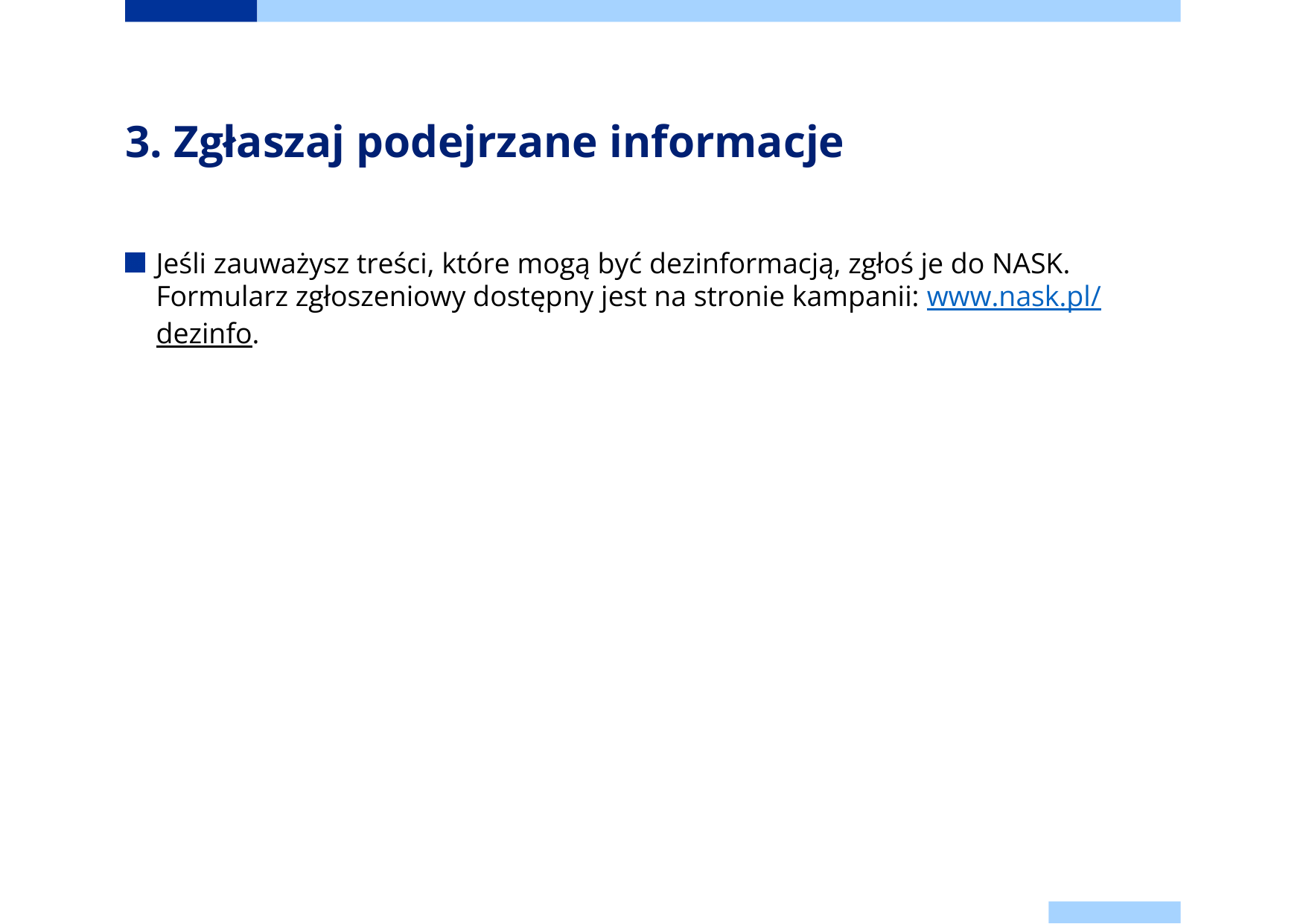

# 3. Zgłaszaj podejrzane informacje
Jeśli zauważysz treści, które mogą być dezinformacją, zgłoś je do NASK. Formularz zgłoszeniowy dostępny jest na stronie kampanii: www.nask.pl/dezinfo.